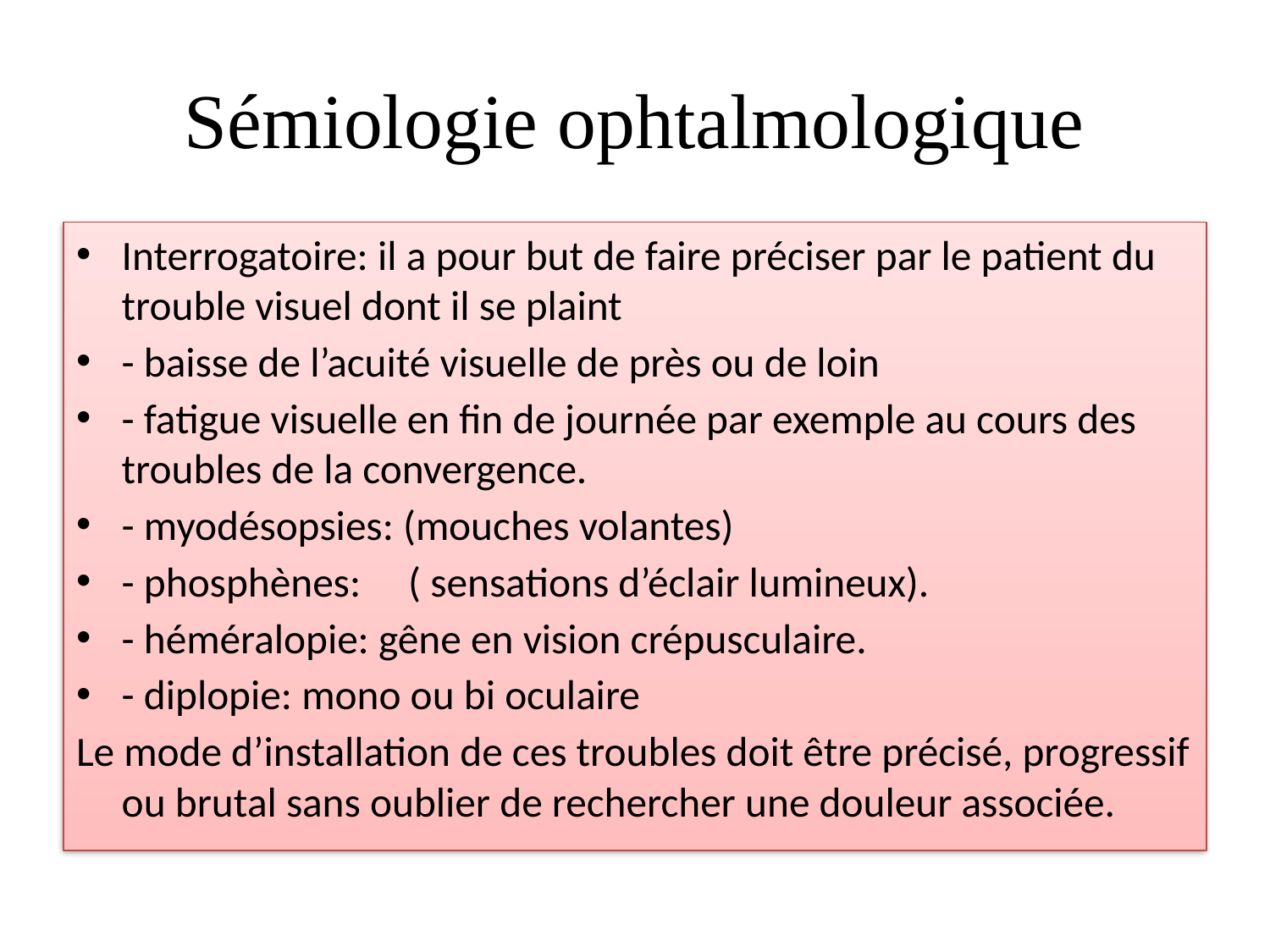

# Sémiologie ophtalmologique
Interrogatoire: il a pour but de faire préciser par le patient du trouble visuel dont il se plaint
- baisse de l’acuité visuelle de près ou de loin
- fatigue visuelle en fin de journée par exemple au cours des troubles de la convergence.
- myodésopsies: (mouches volantes)
- phosphènes:     ( sensations d’éclair lumineux).
- héméralopie: gêne en vision crépusculaire.
- diplopie: mono ou bi oculaire
Le mode d’installation de ces troubles doit être précisé, progressif ou brutal sans oublier de rechercher une douleur associée.